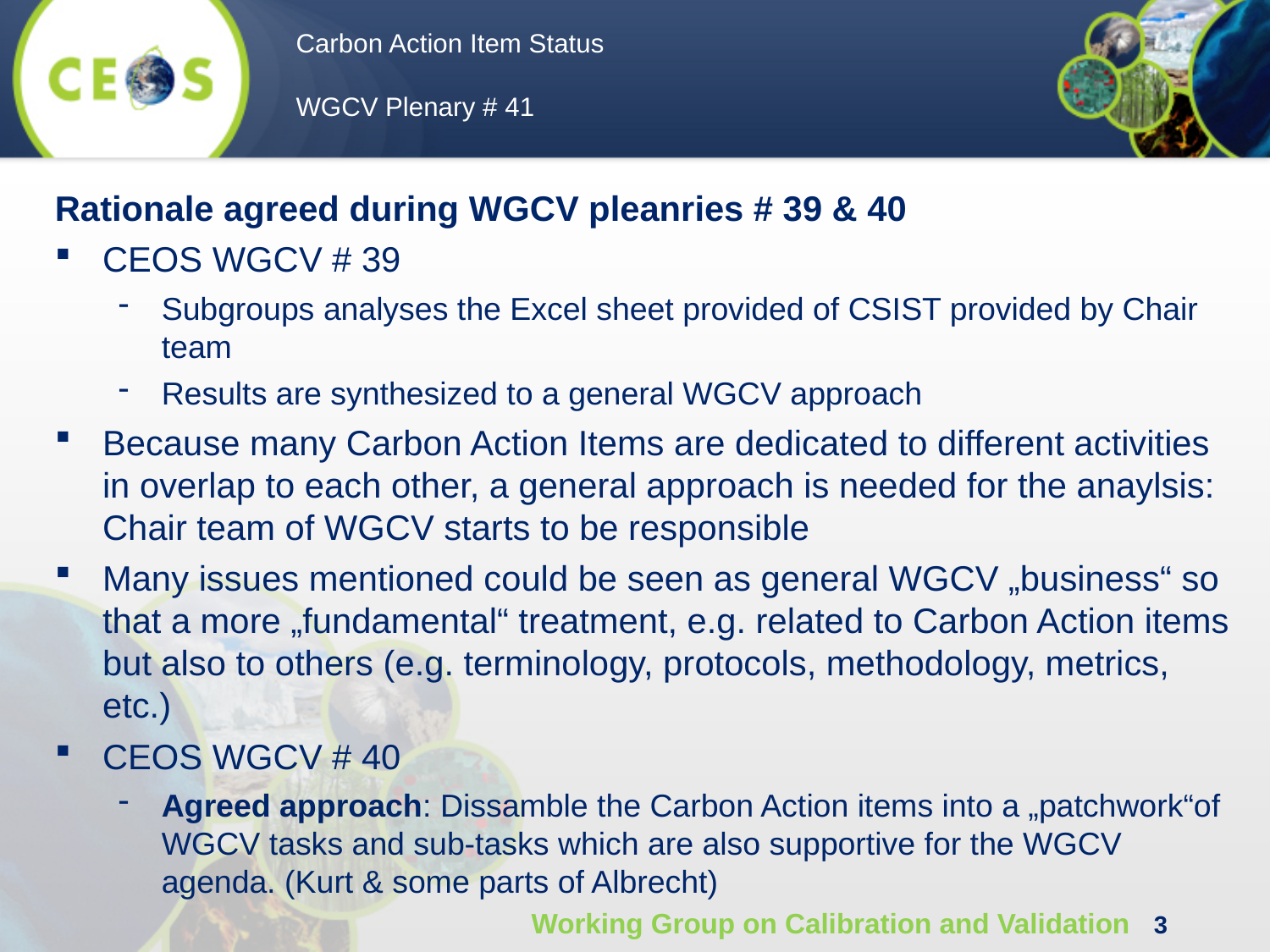

Carbon Action Item Status
WGCV Plenary # 41
Rationale agreed during WGCV pleanries # 39 & 40
CEOS WGCV # 39
Subgroups analyses the Excel sheet provided of CSIST provided by Chair team
Results are synthesized to a general WGCV approach
Because many Carbon Action Items are dedicated to different activities in overlap to each other, a general approach is needed for the anaylsis: Chair team of WGCV starts to be responsible
Many issues mentioned could be seen as general WGCV „business“ so that a more „fundamental“ treatment, e.g. related to Carbon Action items but also to others (e.g. terminology, protocols, methodology, metrics, etc.)
CEOS WGCV # 40
Agreed approach: Dissamble the Carbon Action items into a „patchwork“of WGCV tasks and sub-tasks which are also supportive for the WGCV agenda. (Kurt & some parts of Albrecht)